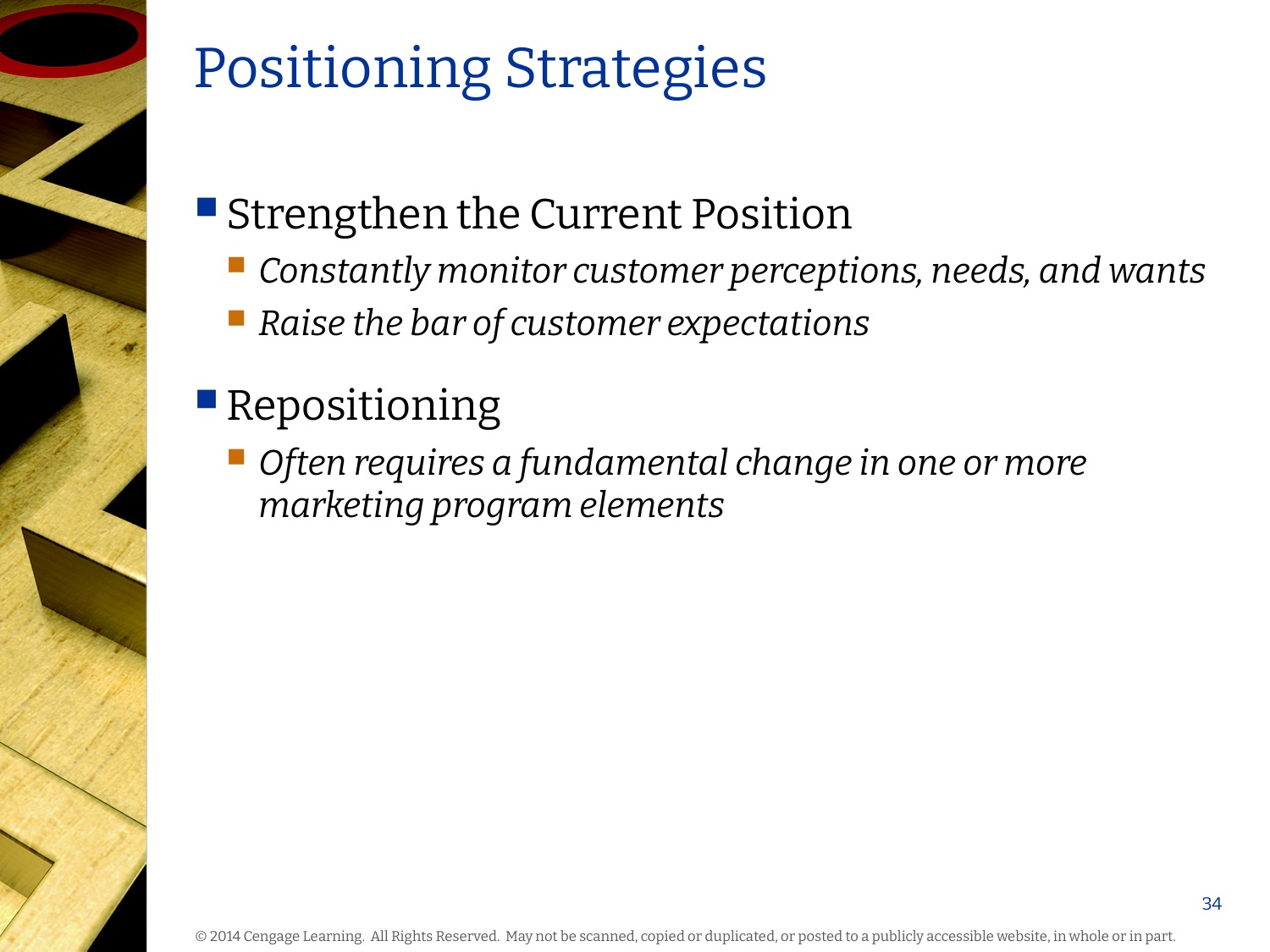

# Positioning Strategies
Strengthen the Current Position
Constantly monitor customer perceptions, needs, and wants
Raise the bar of customer expectations
Repositioning
Often requires a fundamental change in one or more marketing program elements
34